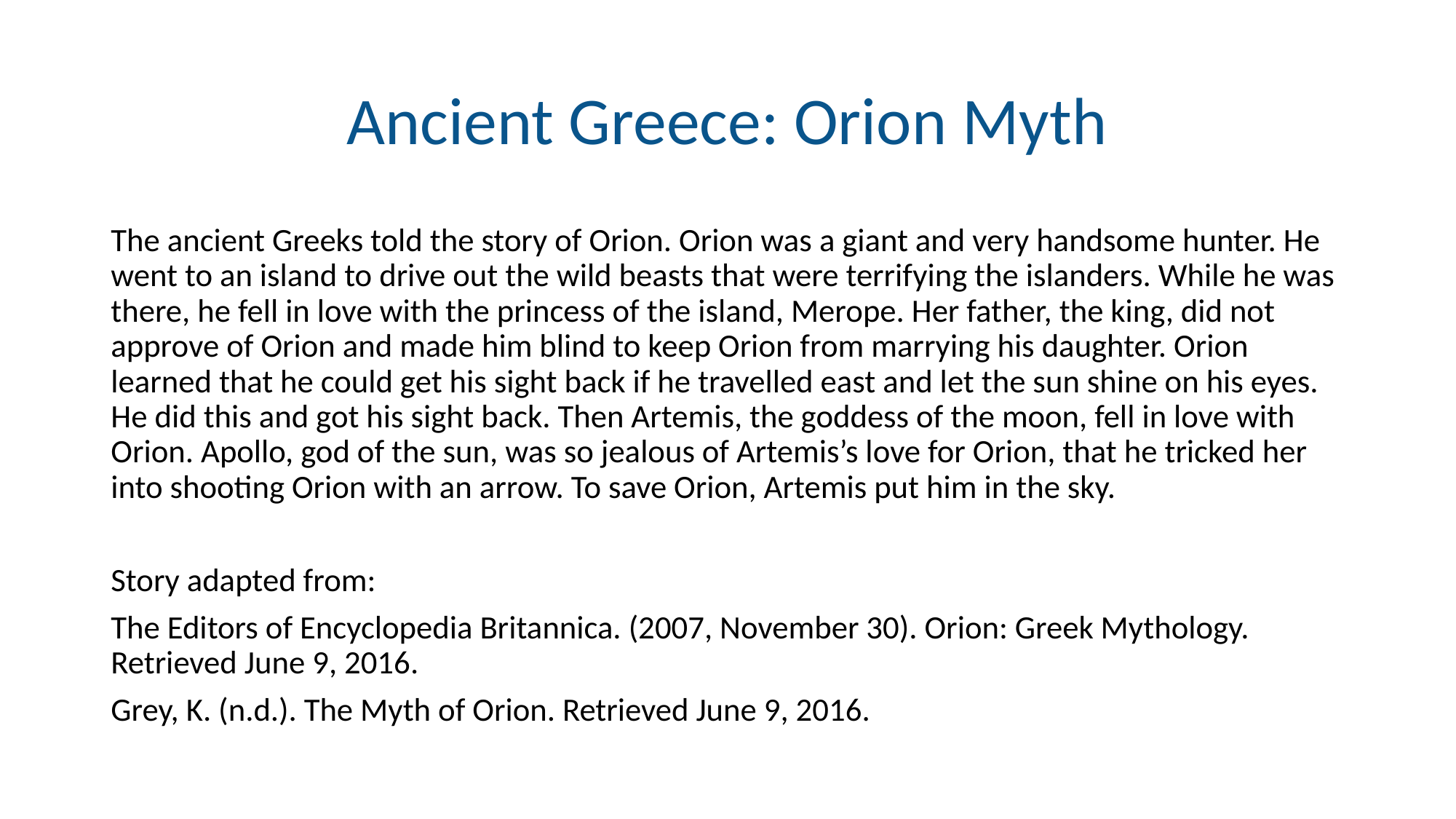

# Ancient Greece: Orion Myth
The ancient Greeks told the story of Orion. Orion was a giant and very handsome hunter. He went to an island to drive out the wild beasts that were terrifying the islanders. While he was there, he fell in love with the princess of the island, Merope. Her father, the king, did not approve of Orion and made him blind to keep Orion from marrying his daughter. Orion learned that he could get his sight back if he travelled east and let the sun shine on his eyes. He did this and got his sight back. Then Artemis, the goddess of the moon, fell in love with Orion. Apollo, god of the sun, was so jealous of Artemis’s love for Orion, that he tricked her into shooting Orion with an arrow. To save Orion, Artemis put him in the sky.

Story adapted from:
The Editors of Encyclopedia Britannica. (2007, November 30). Orion: Greek Mythology. Retrieved June 9, 2016.
Grey, K. (n.d.). The Myth of Orion. Retrieved June 9, 2016.